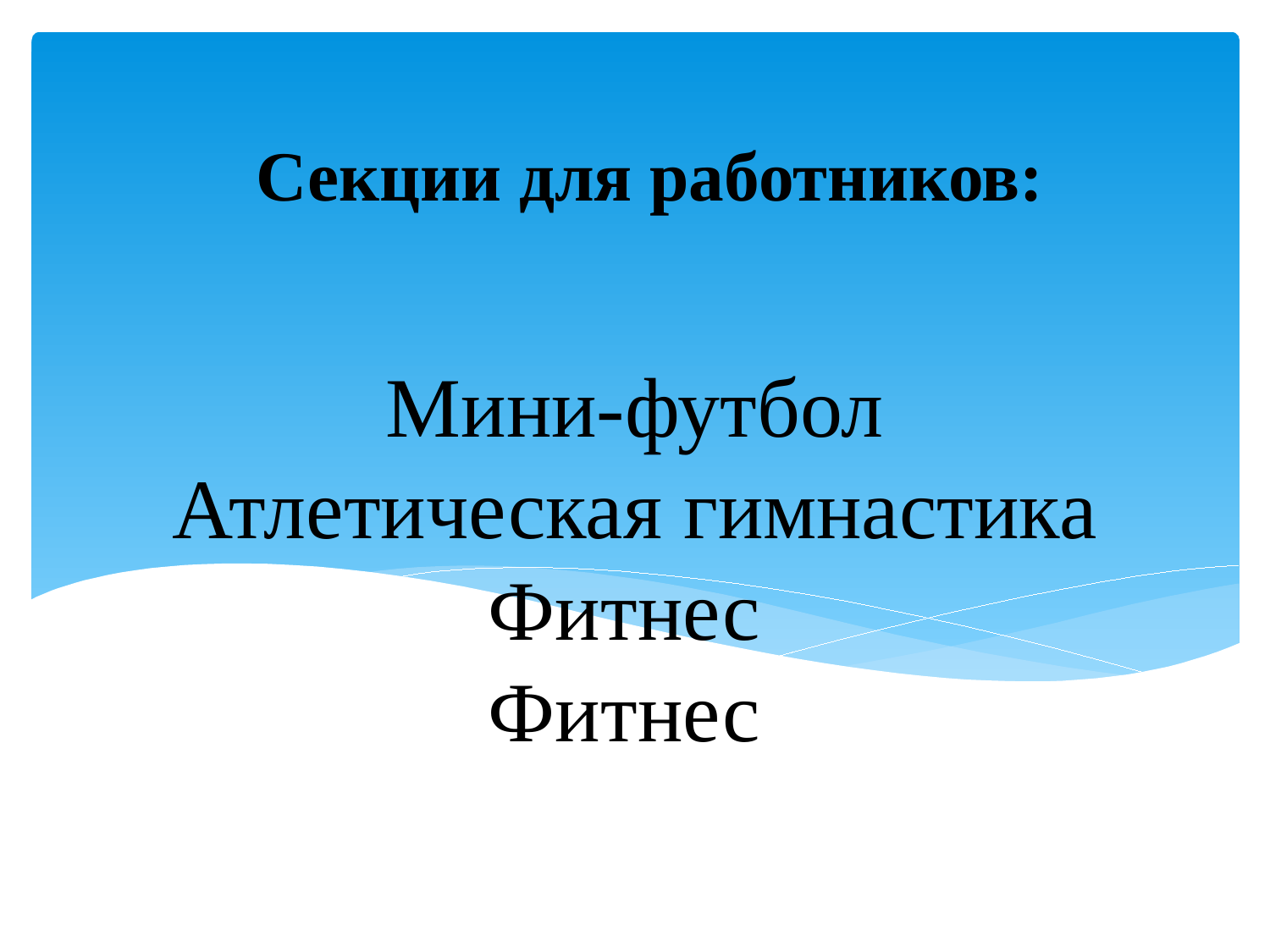

Секции для работников:
# Мини-футбол Атлетическая гимнастика Фитнес Фитнес